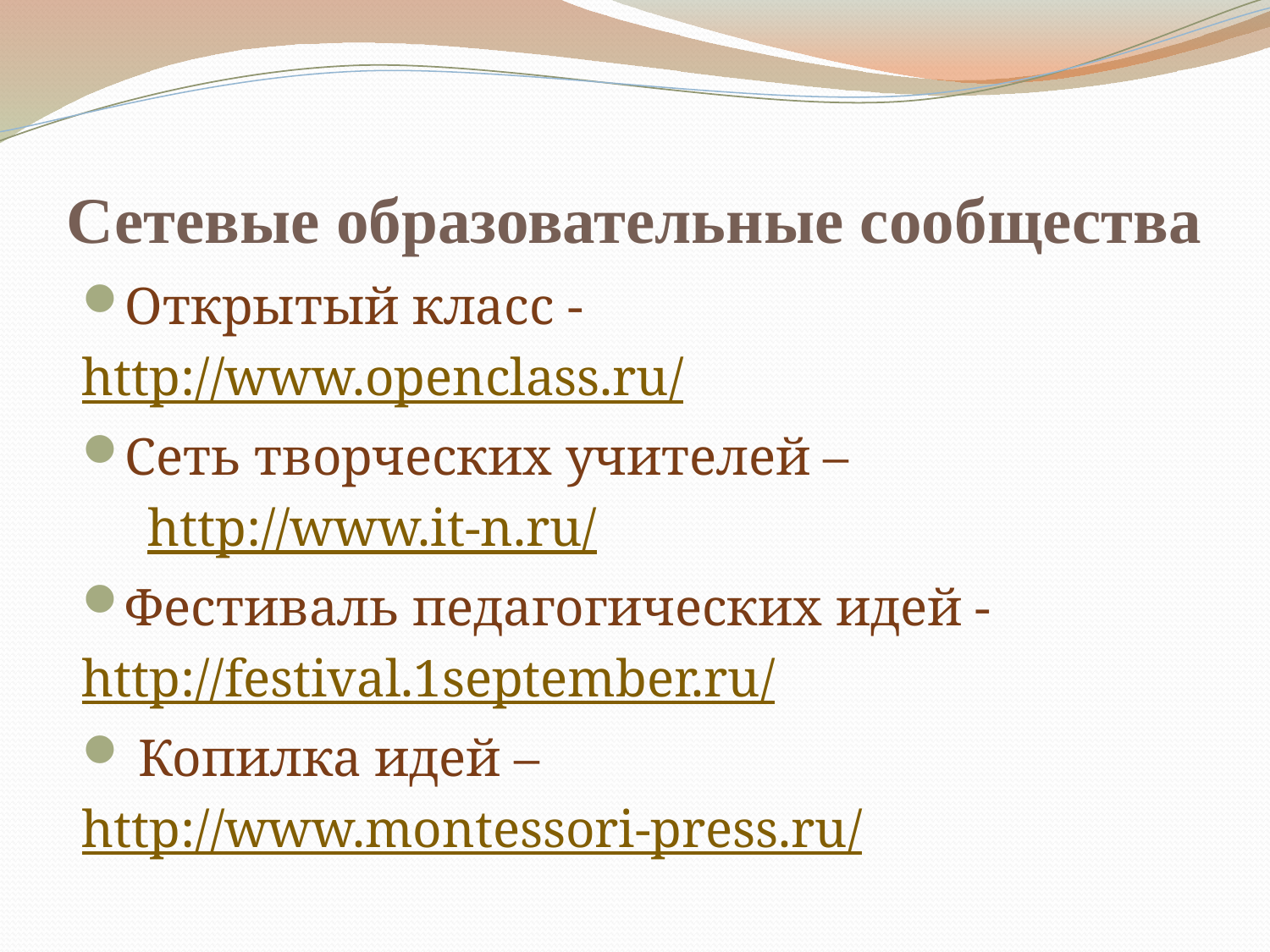

# Сетевые образовательные сообщества
Открытый класс -
http://www.openclass.ru/
Сеть творческих учителей –
     http://www.it-n.ru/
Фестиваль педагогических идей -
http://festival.1september.ru/
 Копилка идей –
http://www.montessori-press.ru/